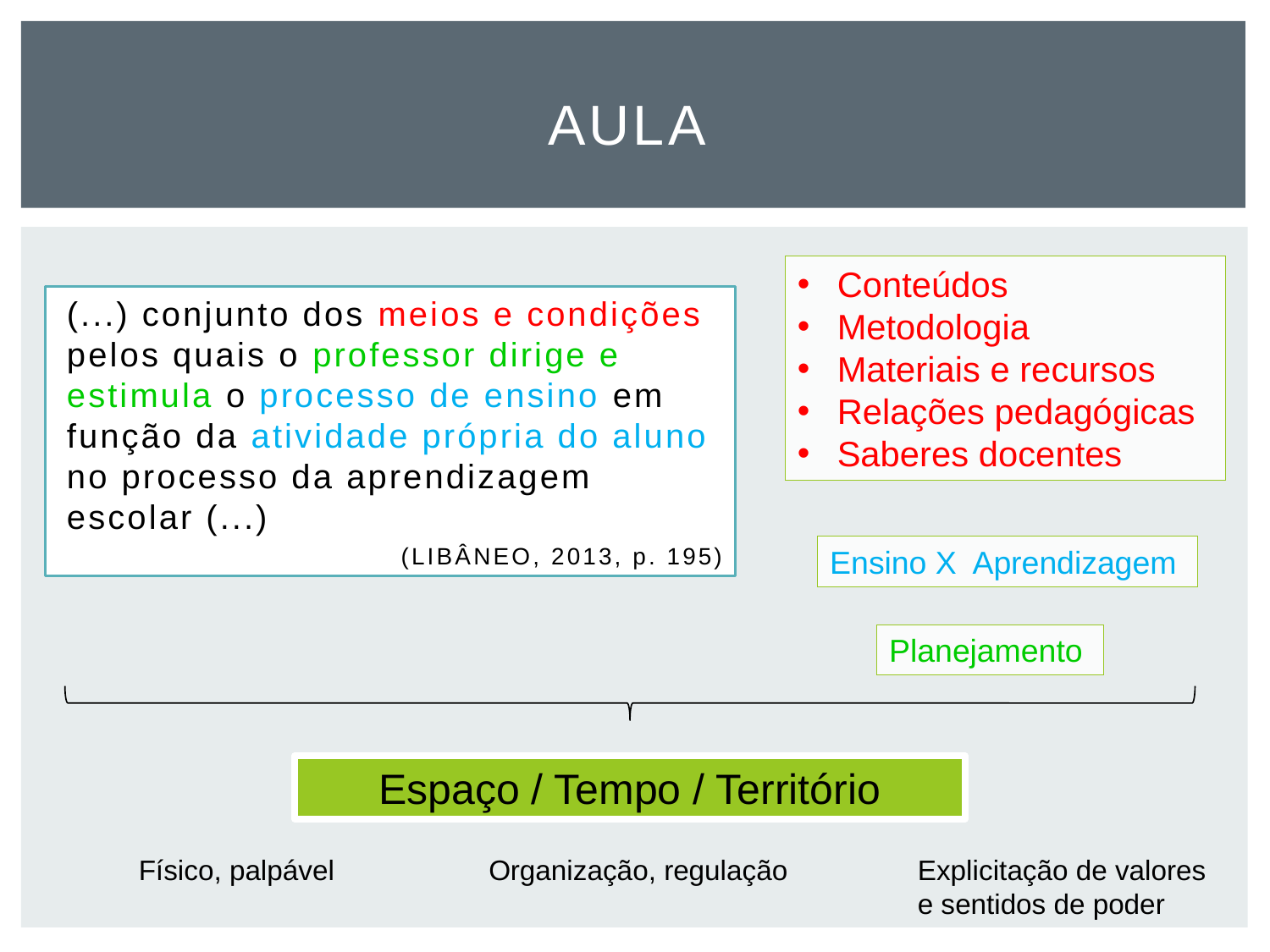

# Aula

Conteúdos
Metodologia
Materiais e recursos
Relações pedagógicas
Saberes docentes
(...) conjunto dos meios e condições pelos quais o professor dirige e estimula o processo de ensino em função da atividade própria do aluno no processo da aprendizagem escolar (...)
(LIBÂNEO, 2013, p. 195)
Ensino X  Aprendizagem
Planejamento
Espaço / Tempo / Território
Físico, palpável
Organização, regulação
Explicitação de valores e sentidos de poder